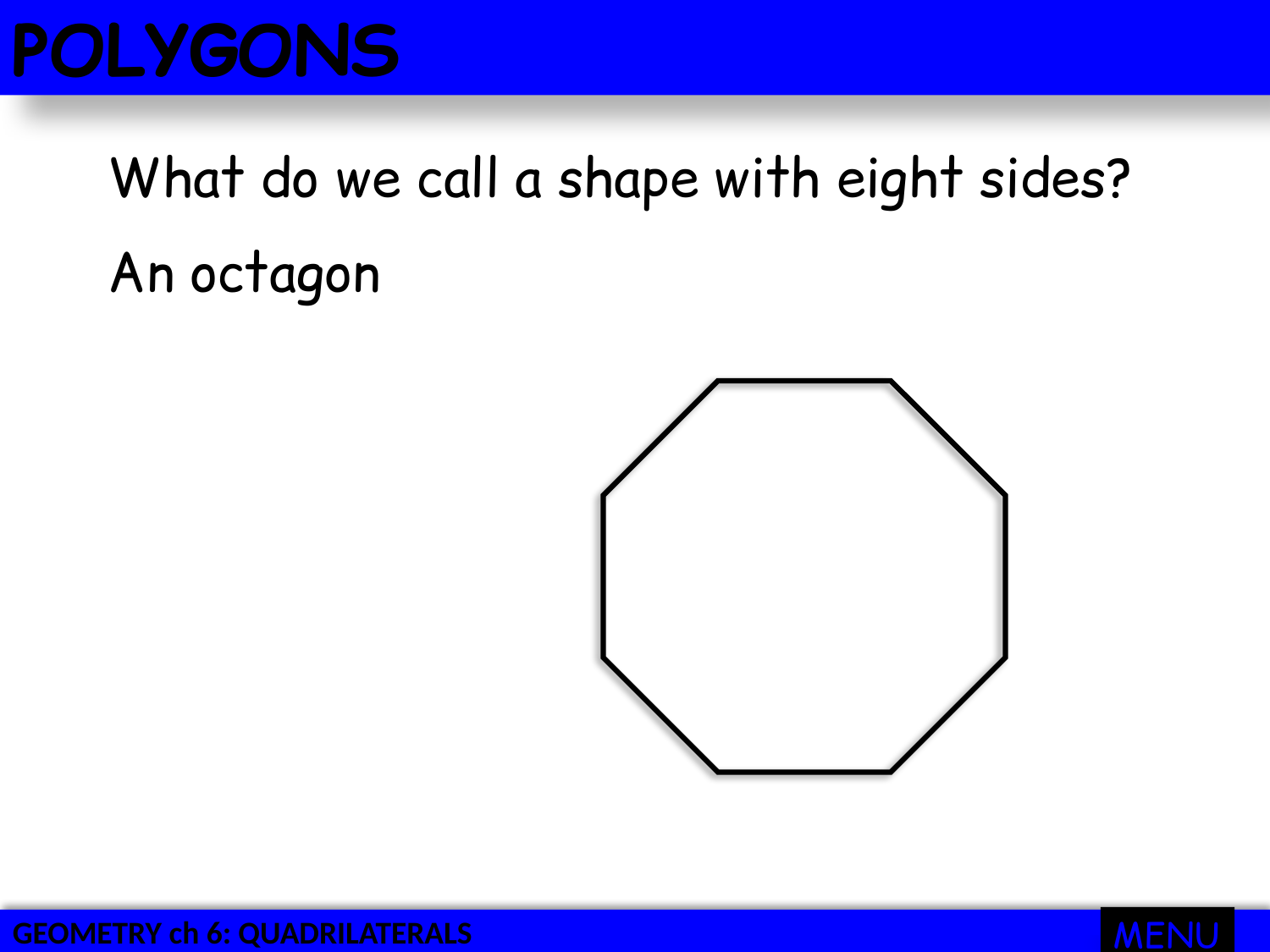

POLYGONS
What do we call a shape with eight sides?
An octagon

MENU
GEOMETRY ch 6: QUADRILATERALS